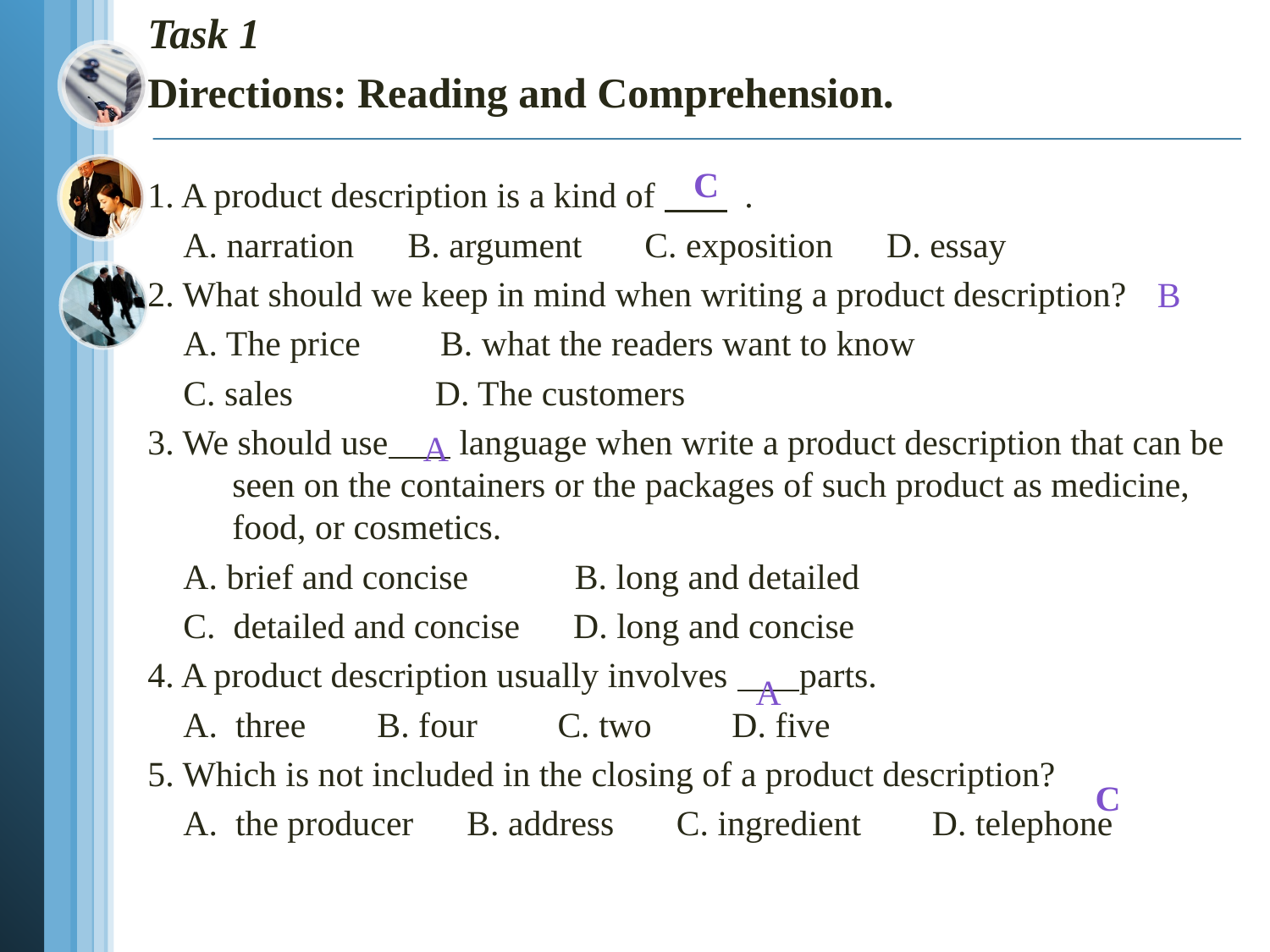

Task 1
Directions: Reading and Comprehension.

1. A product description is a kind of          .
    A. narration      B. argument       C. exposition      D. essay
2. What should we keep in mind when writing a product description?
    A. The price         B. what the readers want to know
    C. sales                D. The customers
3. We should use        language when write a product description that can be seen on the containers or the packages of such product as medicine, food, or cosmetics.
    A. brief and concise            B. long and detailed
    C.  detailed and concise      D. long and concise
4. A product description usually involves        parts.
    A.  three        B. four         C. two         D. five
5. Which is not included in the closing of a product description?
    A.  the producer      B. address       C. ingredient        D. telephone
C
B
A
A
C